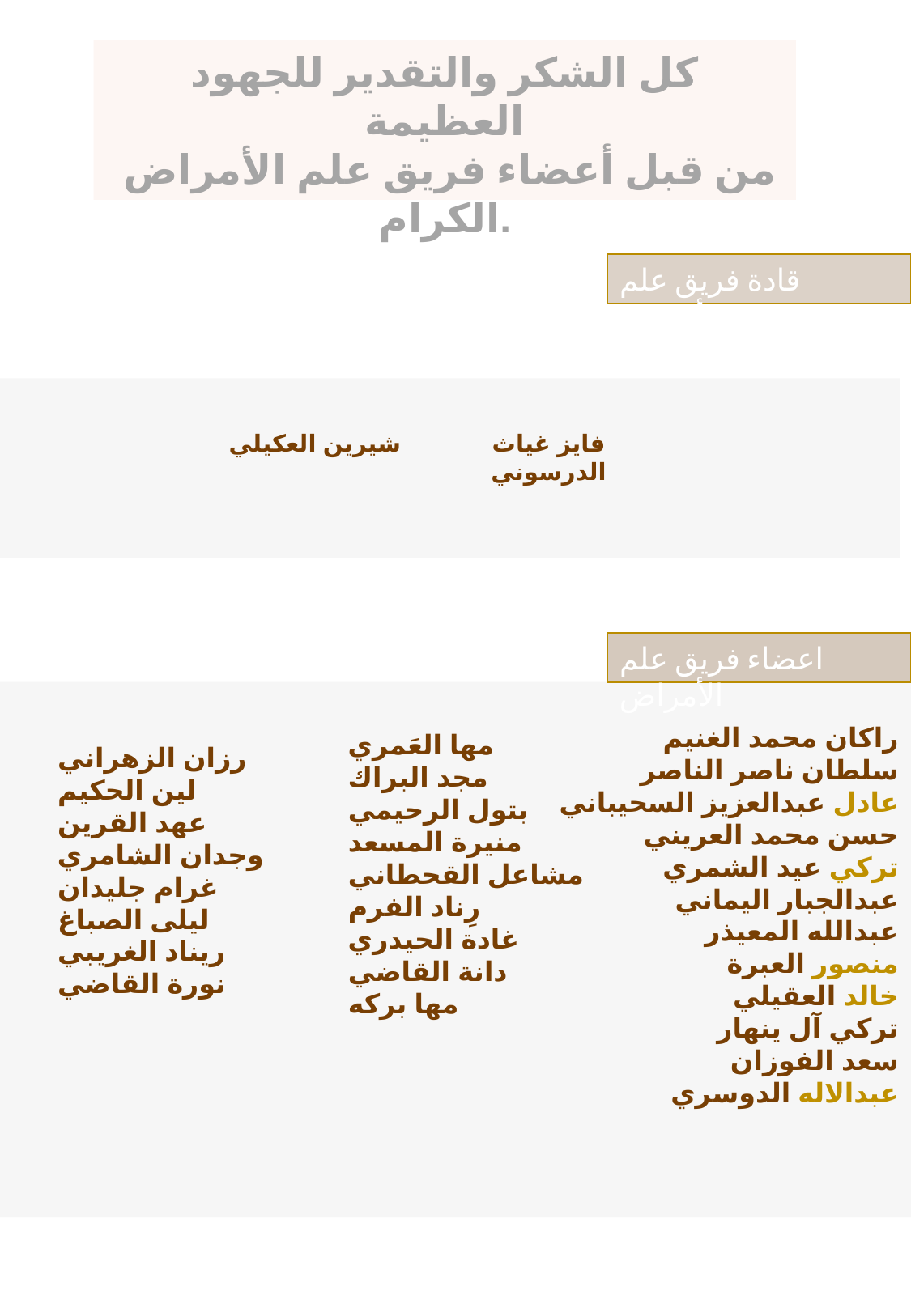

كل الشكر والتقدير للجهود العظيمة
 من قبل أعضاء فريق علم الأمراض الكرام.

قادة فريق علم الأمراض

فايز غياث الدرسوني
شيرين العكيلي
اعضاء فريق علم الأمراض

راكان محمد الغنيم
سلطان ناصر الناصر
عادل عبدالعزيز السحيباني
حسن محمد العريني
تركي عيد الشمري
عبدالجبار اليماني
عبدالله المعيذر
منصور العبرة
خالد العقيلي
تركي آل ينهار
سعد الفوزان
عبدالاله الدوسري

مها العَمري
مجد البراك
بتول الرحيمي
منيرة المسعد
مشاعل القحطاني
رِناد الفرم
غادة الحيدري
دانة القاضي
مها بركه

رزان الزهراني
لين الحكيم
عهد القرين
وجدان الشامري
غرام جليدان
ليلى الصباغ
ريناد الغريبي
نورة القاضي